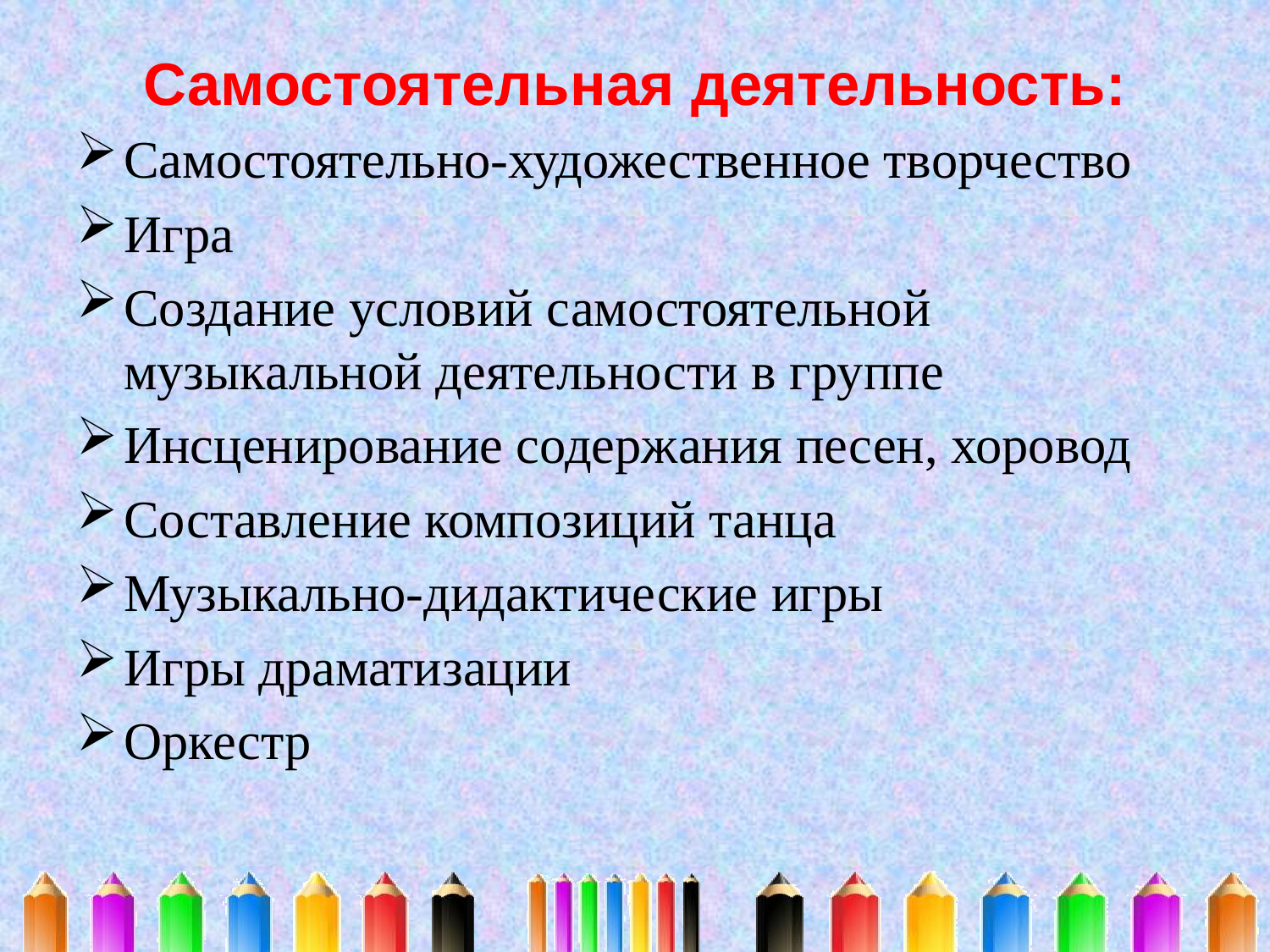

# Самостоятельная деятельность:
Самостоятельно-художественное творчество
Игра
Создание условий самостоятельной музыкальной деятельности в группе
Инсценирование содержания песен, хоровод
Составление композиций танца
Музыкально-дидактические игры
Игры драматизации
Оркестр